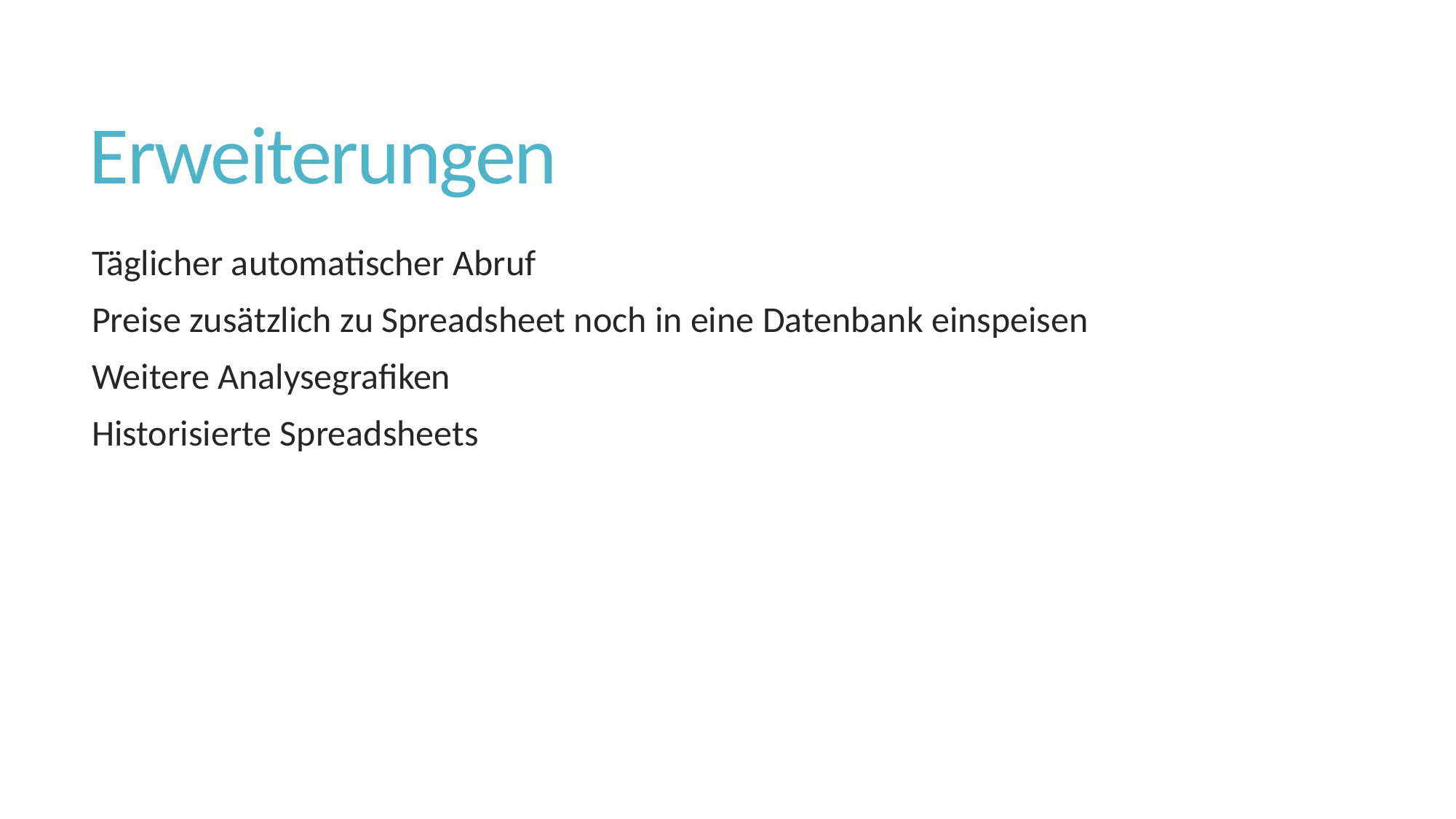

# Erweiterungen
Täglicher automatischer Abruf
Preise zusätzlich zu Spreadsheet noch in eine Datenbank einspeisen
Weitere Analysegrafiken
Historisierte Spreadsheets